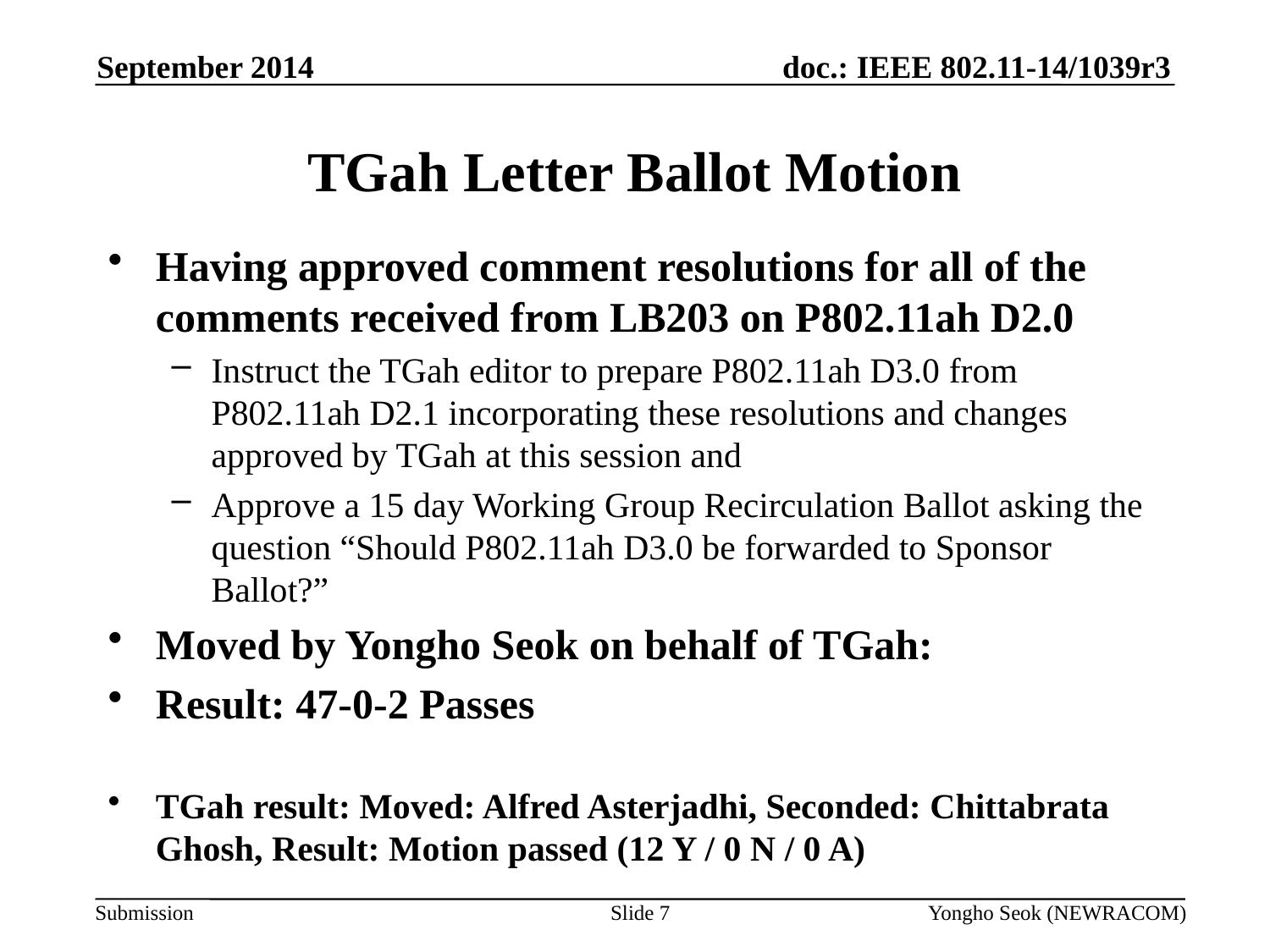

September 2014
# TGah Letter Ballot Motion
Having approved comment resolutions for all of the comments received from LB203 on P802.11ah D2.0
Instruct the TGah editor to prepare P802.11ah D3.0 from P802.11ah D2.1 incorporating these resolutions and changes approved by TGah at this session and
Approve a 15 day Working Group Recirculation Ballot asking the question “Should P802.11ah D3.0 be forwarded to Sponsor Ballot?”
Moved by Yongho Seok on behalf of TGah:
Result: 47-0-2 Passes

TGah result: Moved: Alfred Asterjadhi, Seconded: Chittabrata Ghosh, Result: Motion passed (12 Y / 0 N / 0 A)
Slide 7
Yongho Seok (NEWRACOM)